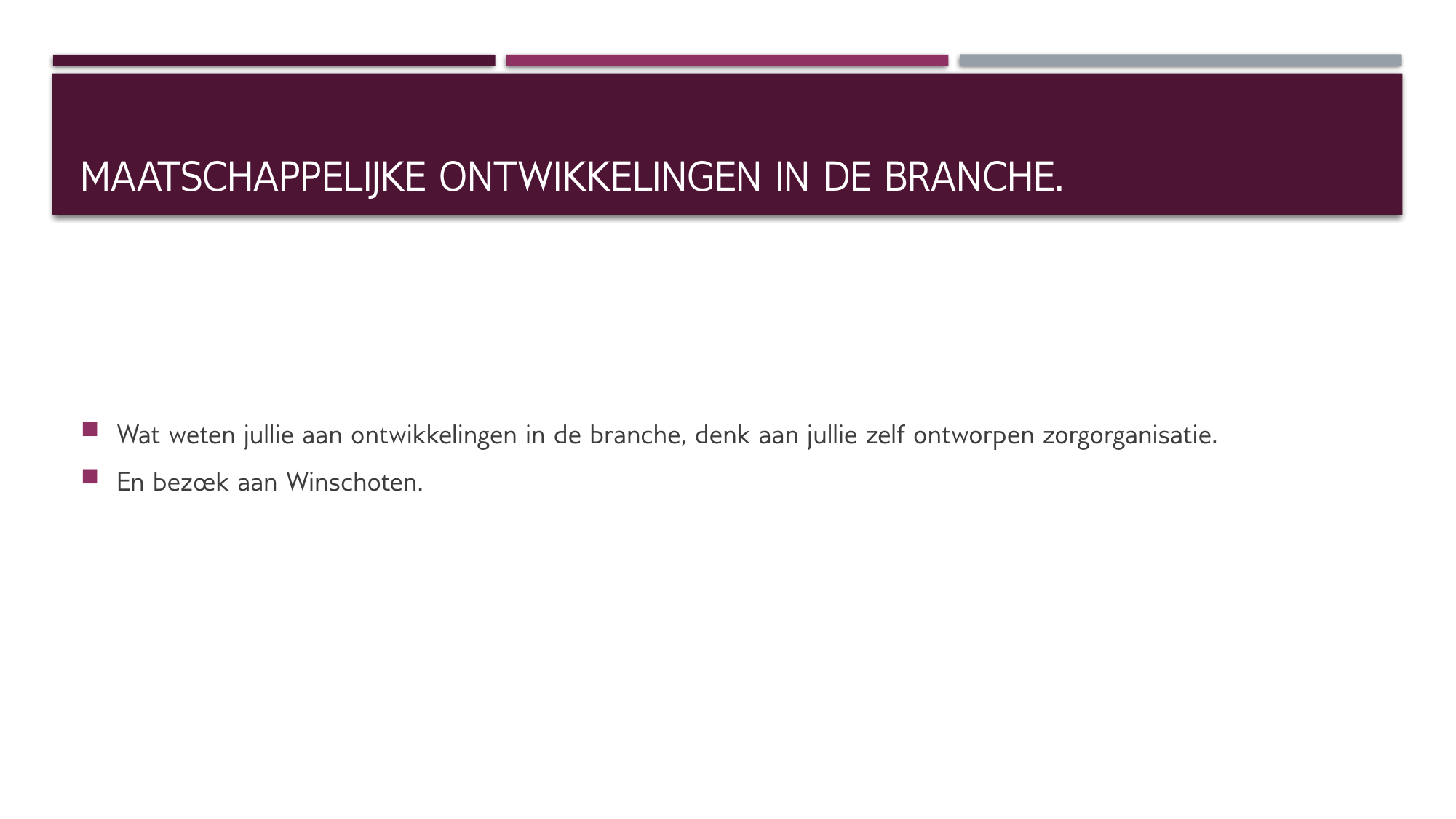

# Maatschappelijke ontwikkelingen in de branche.
Wat weten jullie aan ontwikkelingen in de branche, denk aan jullie zelf ontworpen zorgorganisatie.
En bezoek aan Winschoten.